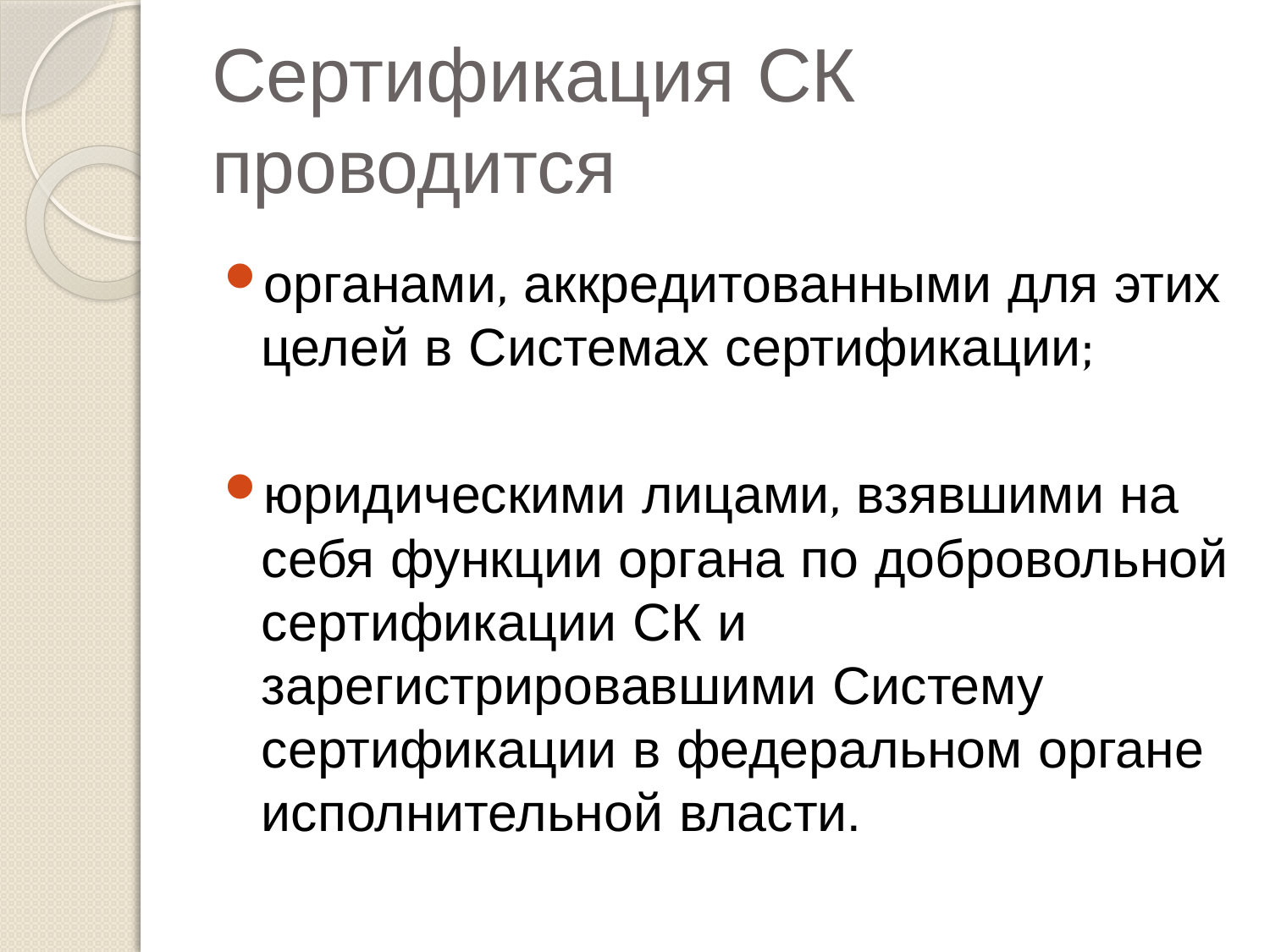

# Сертификация СК проводится
органами, аккредитованными для этих целей в Системах сертификации;

юридическими лицами, взявшими на себя функции органа по добровольной сертификации СК и зарегистрировавшими Систему сертификации в федеральном органе исполнительной власти.